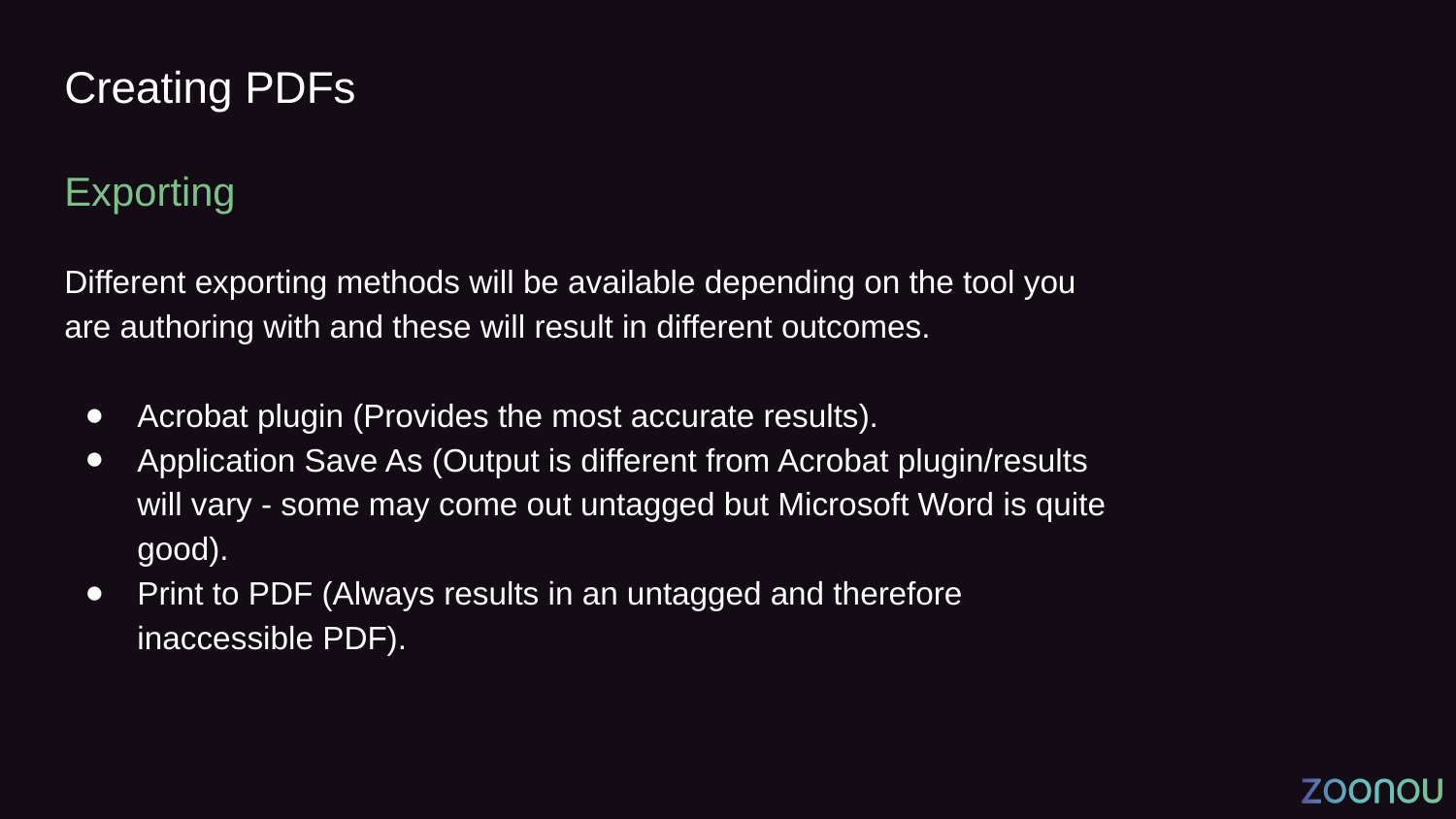

# Creating PDFs

Exporting
Different exporting methods will be available depending on the tool you are authoring with and these will result in different outcomes.

Acrobat plugin (Provides the most accurate results).
Application Save As (Output is different from Acrobat plugin/results will vary - some may come out untagged but Microsoft Word is quite good).
Print to PDF (Always results in an untagged and therefore inaccessible PDF).